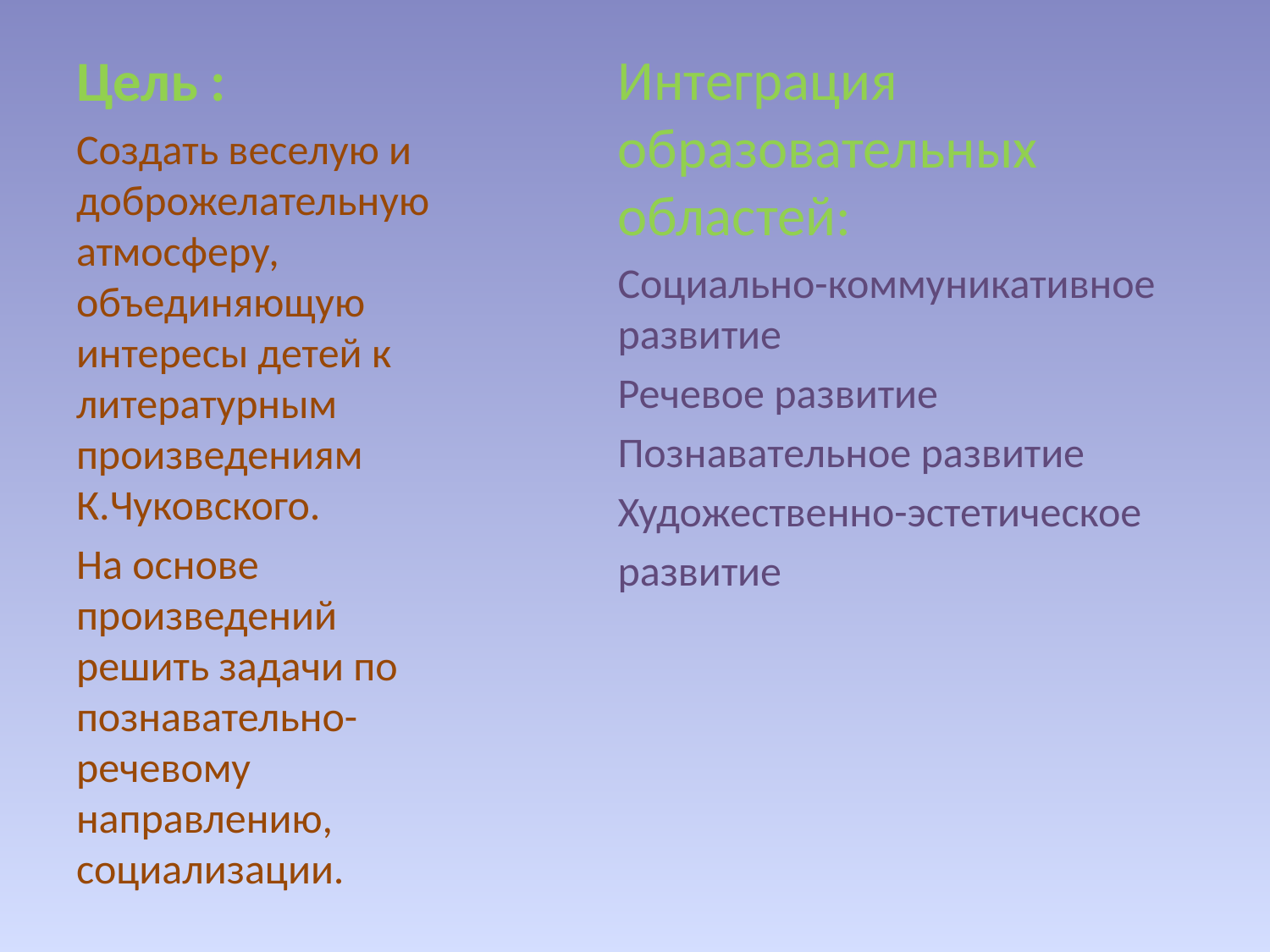

# Цель :
Интеграция образовательных областей:
Социально-коммуникативное развитие
Речевое развитие
Познавательное развитие
Художественно-эстетическое
развитие
Создать веселую и доброжелательную атмосферу, объединяющую интересы детей к литературным произведениям К.Чуковского.
На основе произведений решить задачи по познавательно-речевому направлению, социализации.